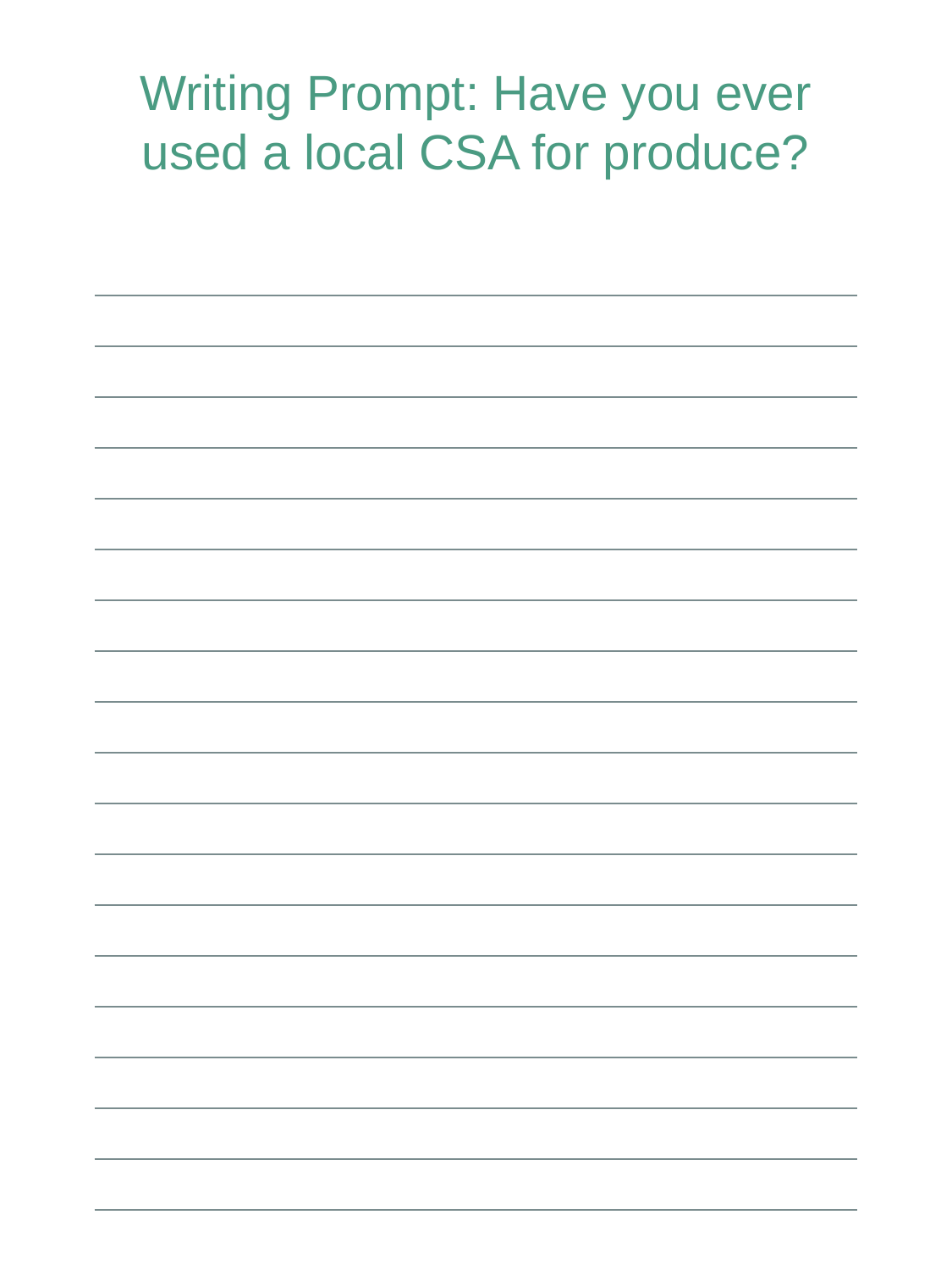

Writing Prompt: Have you ever used a local CSA for produce?
|  |
| --- |
|  |
|  |
|  |
|  |
|  |
|  |
|  |
|  |
|  |
|  |
|  |
|  |
|  |
|  |
|  |
|  |
|  |